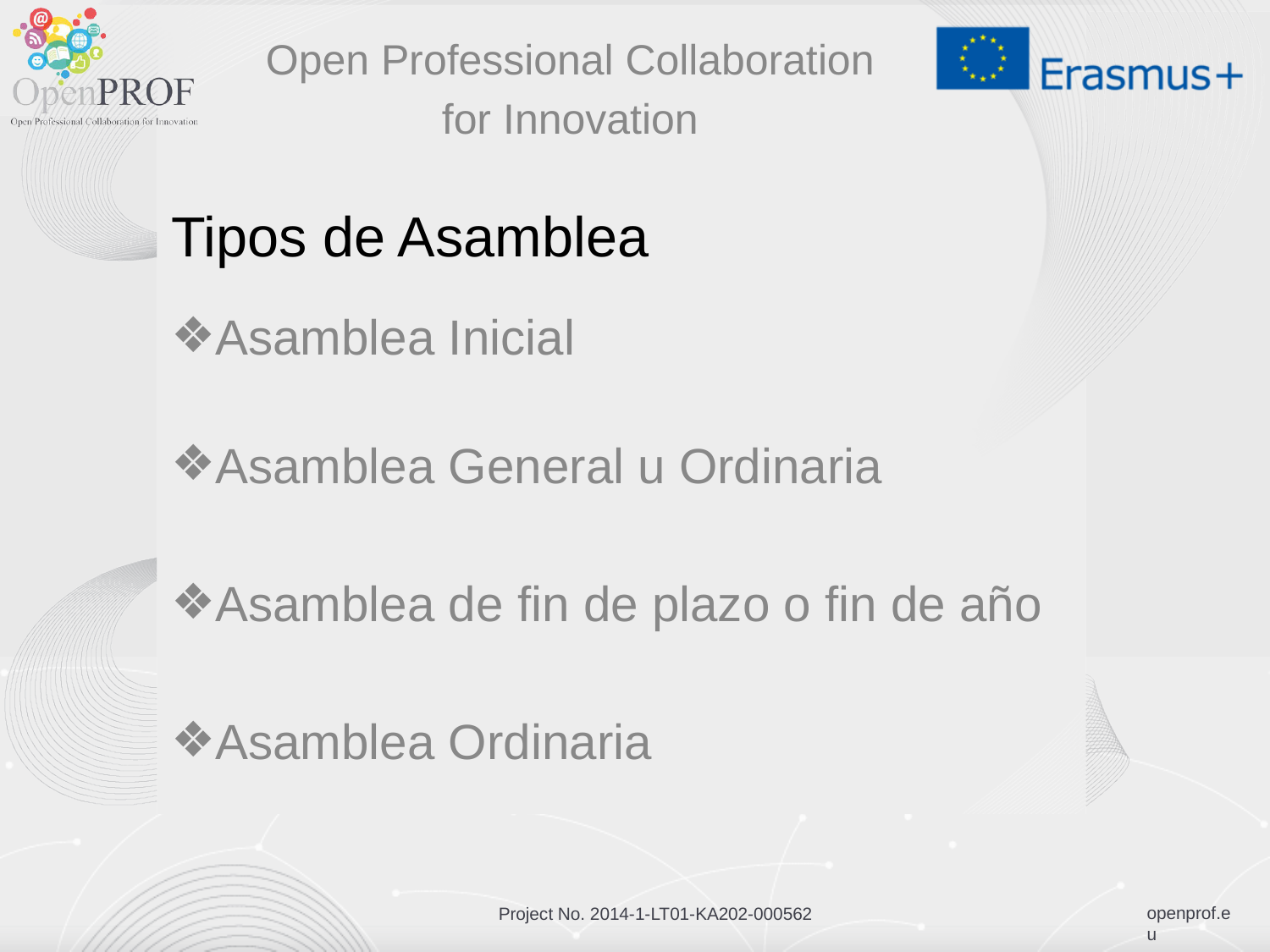

Open Professional Collaboration
for Innovation
# Tipos de Asamblea
Asamblea Inicial

Asamblea General u Ordinaria

Asamblea de fin de plazo o fin de año

Asamblea Ordinaria